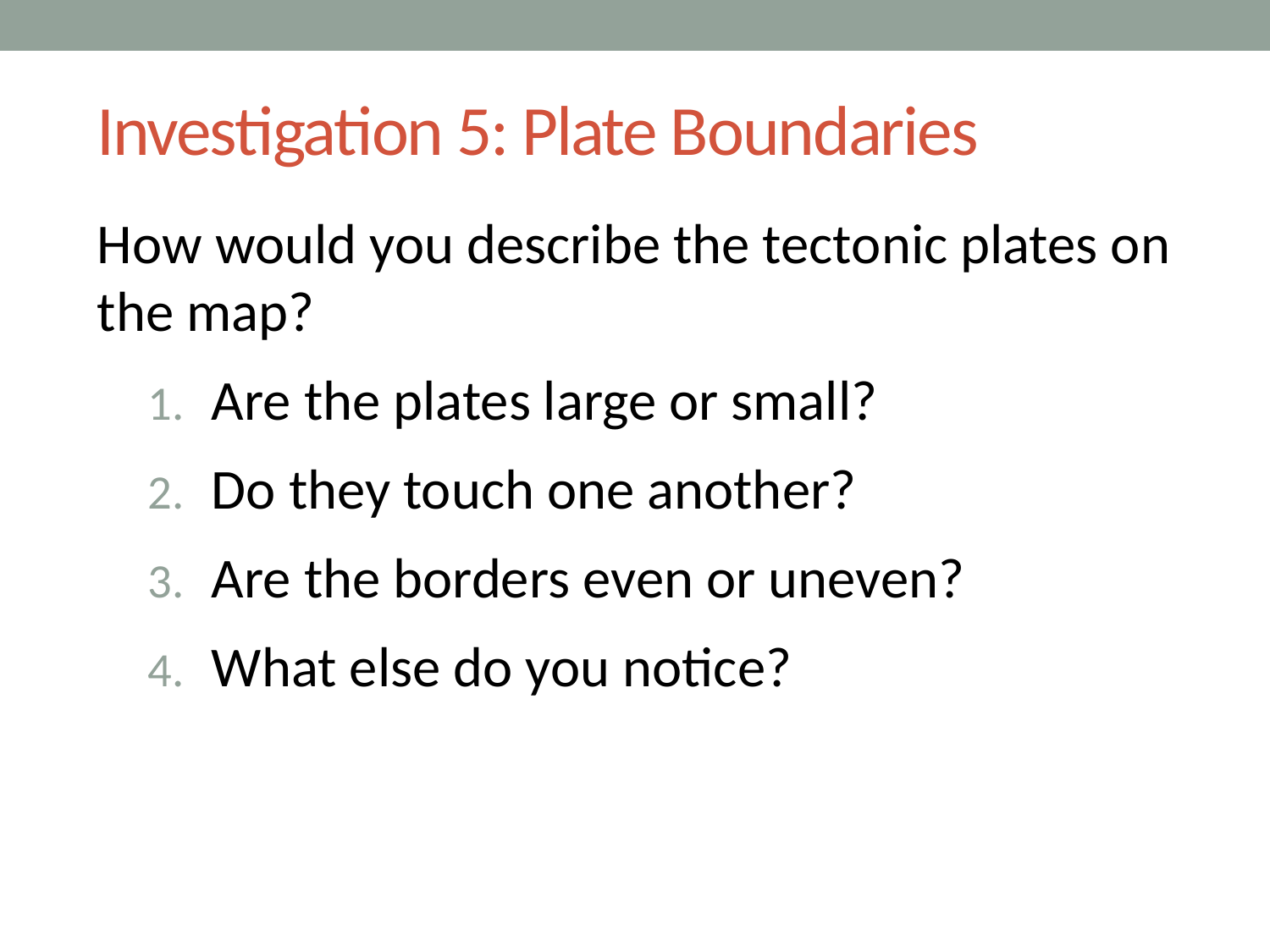

# Investigation 5: Plate Boundaries
How would you describe the tectonic plates on the map?
Are the plates large or small?
Do they touch one another?
Are the borders even or uneven?
What else do you notice?